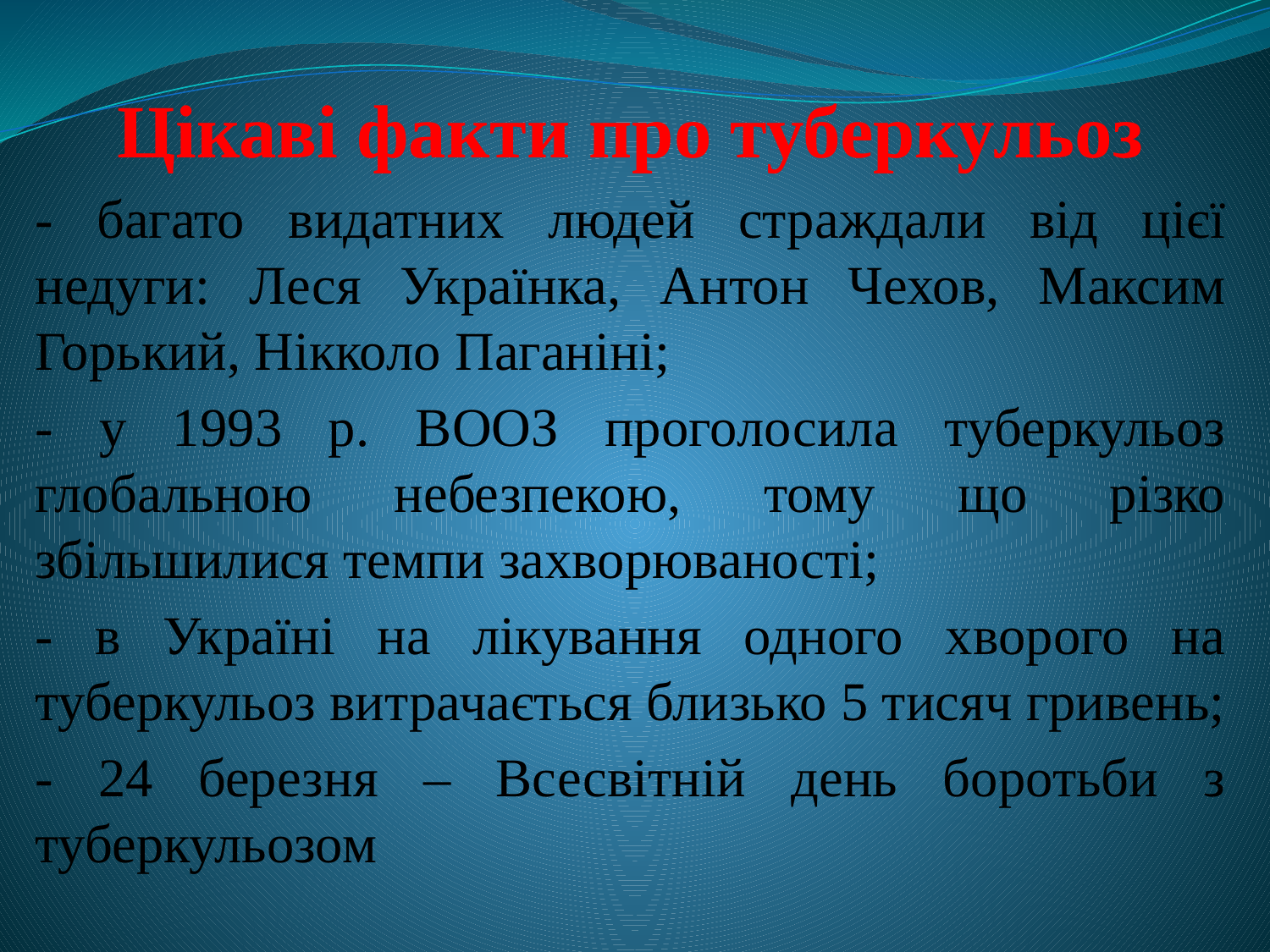

#
Цікаві факти про туберкульоз
- багато видатних людей страждали від цієї недуги: Леся Українка, Антон Чехов, Максим Горький, Нікколо Паганіні;
- у 1993 р. ВООЗ проголосила туберкульоз глобальною небезпекою, тому що різко збільшилися темпи захворюваності;
- в Україні на лікування одного хворого на туберкульоз витрачається близько 5 тисяч гривень;
- 24 березня – Всесвітній день боротьби з туберкульозом